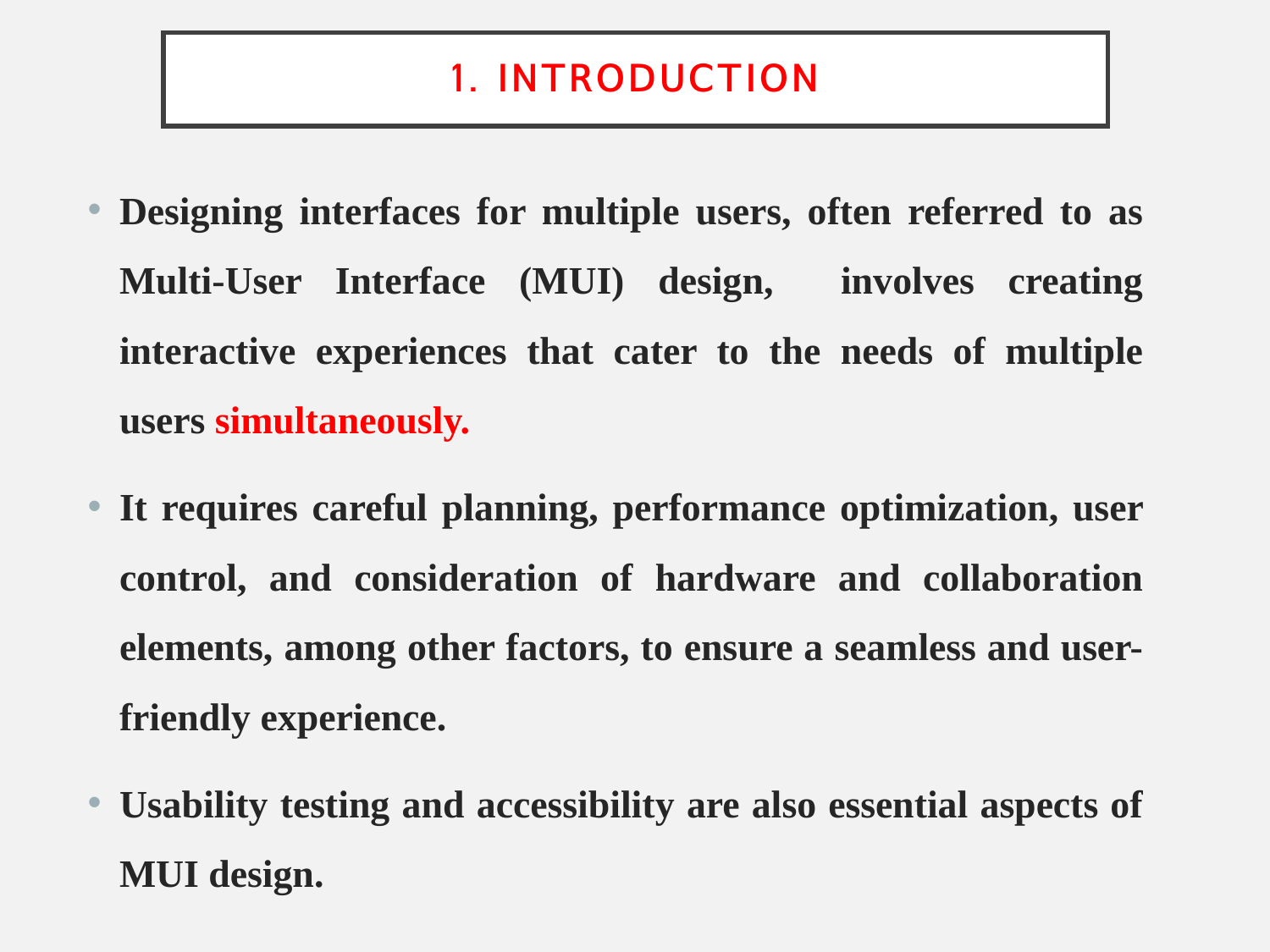

# 1. Introduction
Designing interfaces for multiple users, often referred to as Multi-User Interface (MUI) design,  involves creating interactive experiences that cater to the needs of multiple users simultaneously.
It requires careful planning, performance optimization, user control, and consideration of hardware and collaboration elements, among other factors, to ensure a seamless and user-friendly experience.
Usability testing and accessibility are also essential aspects of MUI design.